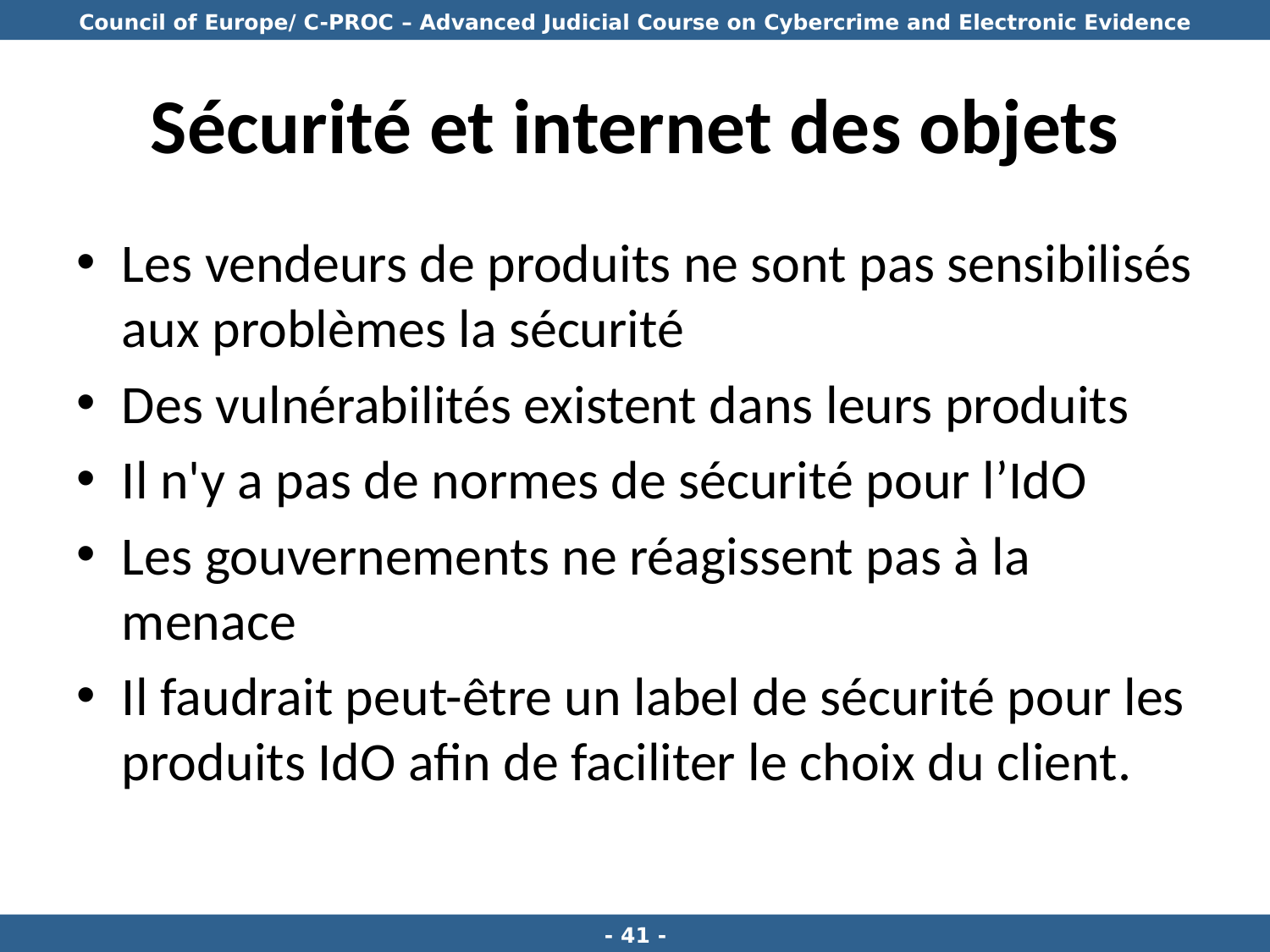

# Sécurité et internet des objets
Les vendeurs de produits ne sont pas sensibilisés aux problèmes la sécurité
Des vulnérabilités existent dans leurs produits
Il n'y a pas de normes de sécurité pour l’IdO
Les gouvernements ne réagissent pas à la menace
Il faudrait peut-être un label de sécurité pour les produits IdO afin de faciliter le choix du client.